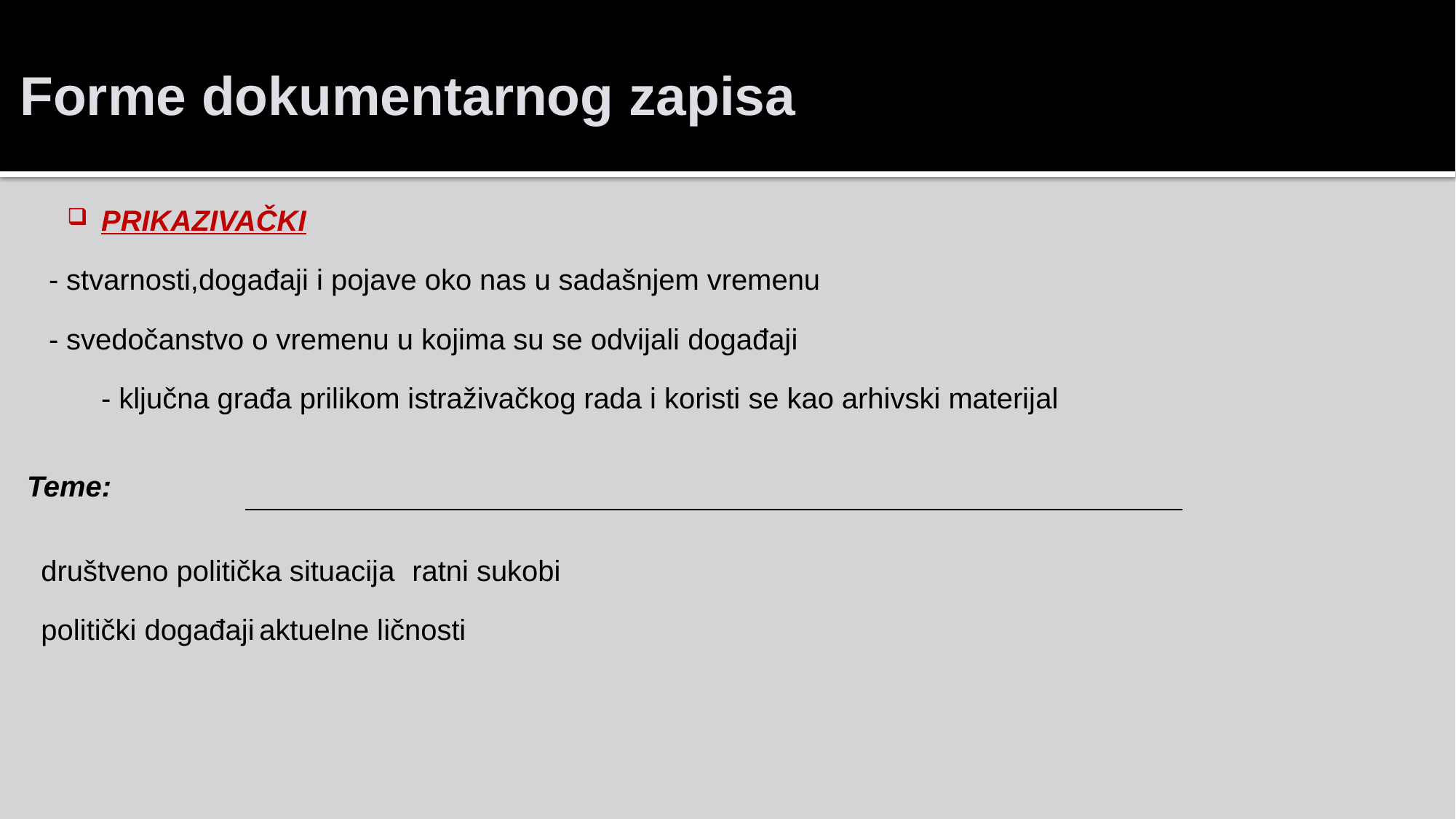

# Forme dokumentarnog zapisa
PRIKAZIVAČKI
	- stvarnosti,događaji i pojave oko nas u sadašnjem vremenu
	- svedočanstvo o vremenu u kojima su se odvijali događaji
	- ključna građa prilikom istraživačkog rada i koristi se kao arhivski materijal

Teme:

društveno politička situacija	ratni sukobi
politički događaji			aktuelne ličnosti